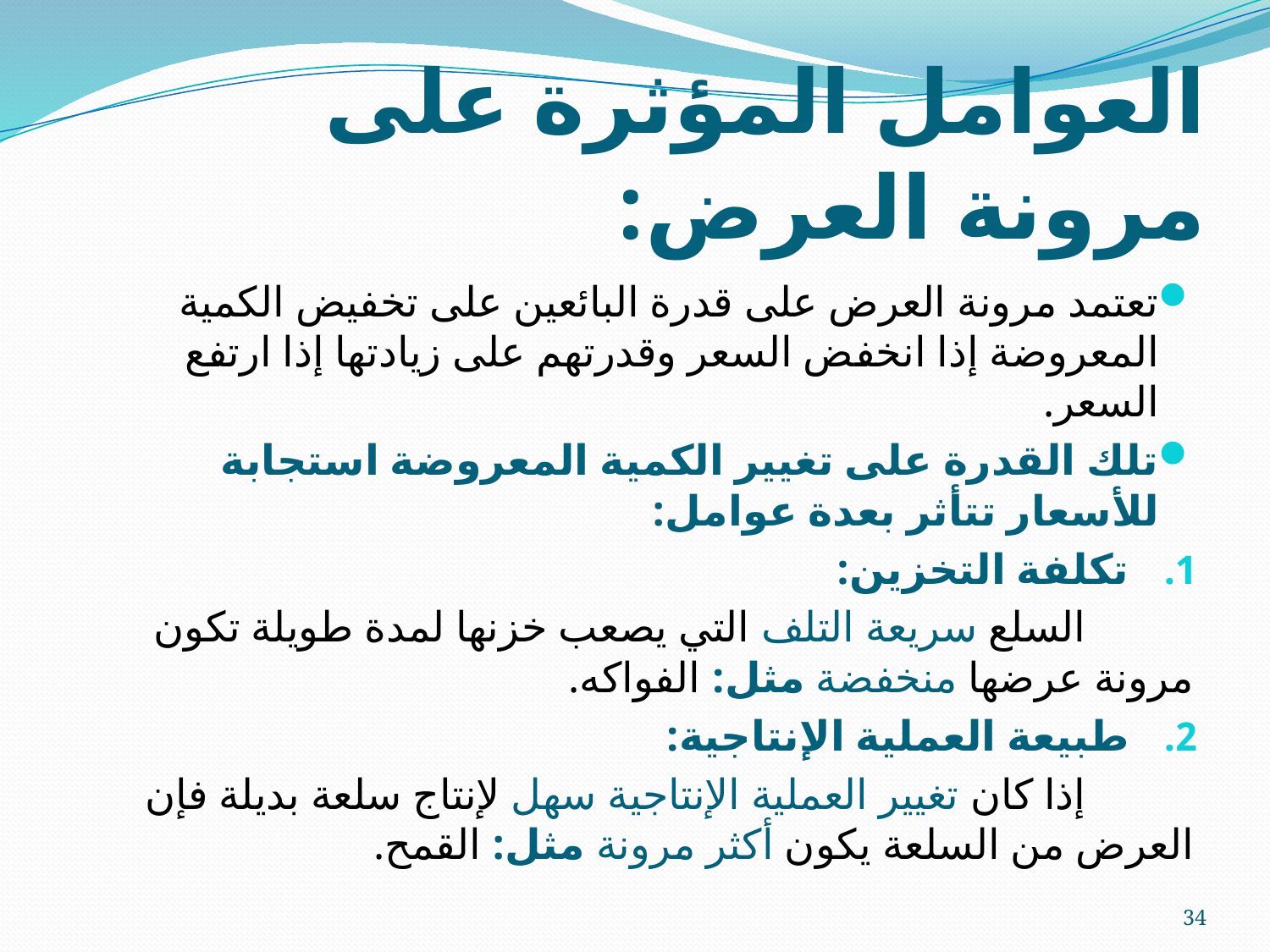

# العوامل المؤثرة على مرونة العرض:
تعتمد مرونة العرض على قدرة البائعين على تخفيض الكمية المعروضة إذا انخفض السعر وقدرتهم على زيادتها إذا ارتفع السعر.
تلك القدرة على تغيير الكمية المعروضة استجابة للأسعار تتأثر بعدة عوامل:
تكلفة التخزين:
          السلع سريعة التلف التي يصعب خزنها لمدة طويلة تكون مرونة عرضها منخفضة مثل: الفواكه.
طبيعة العملية الإنتاجية:
          إذا كان تغيير العملية الإنتاجية سهل لإنتاج سلعة بديلة فإن العرض من السلعة يكون أكثر مرونة مثل: القمح.

34